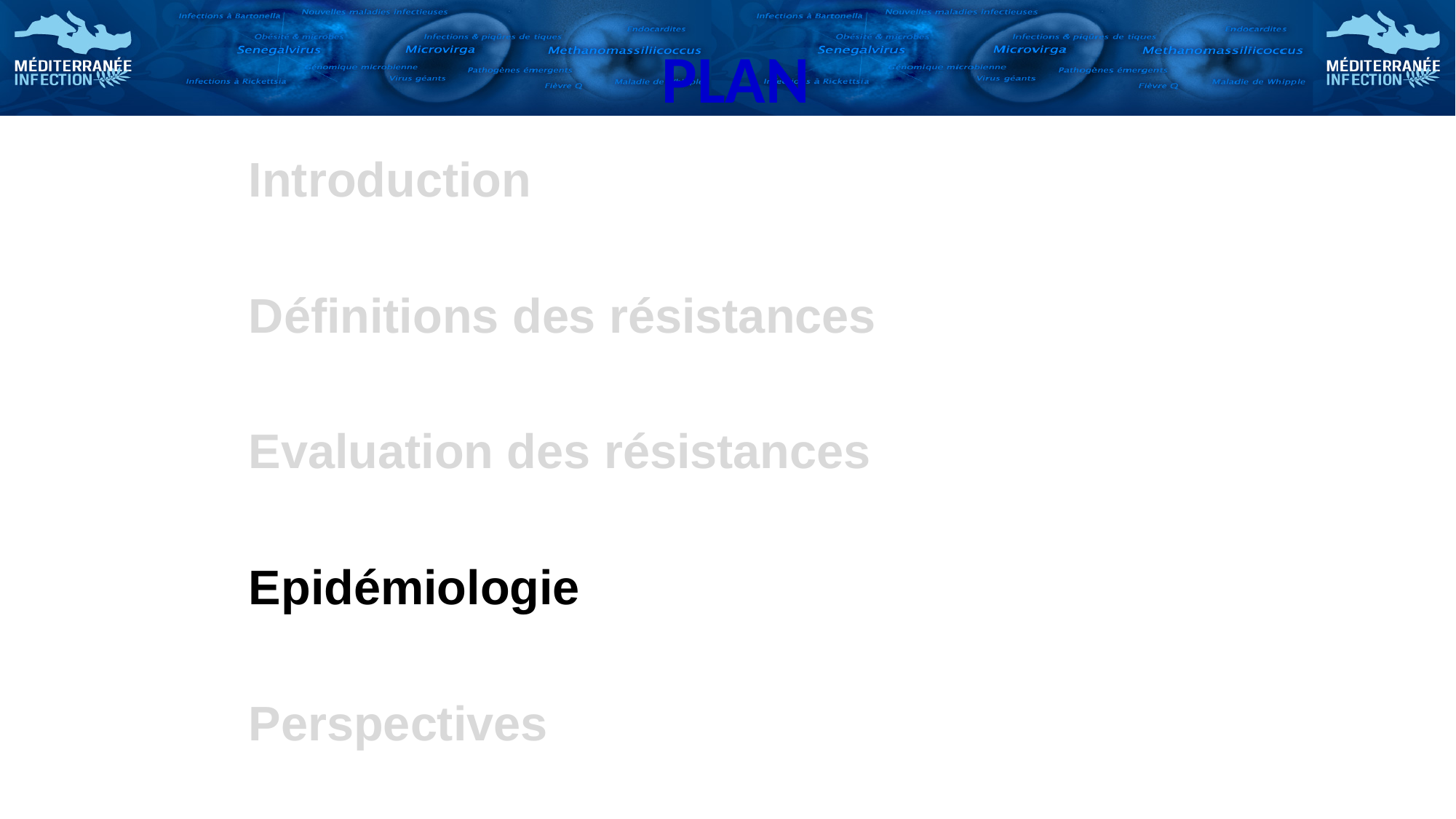

PLAN
Introduction

Définitions des résistances

Evaluation des résistances

Epidémiologie

Perspectives